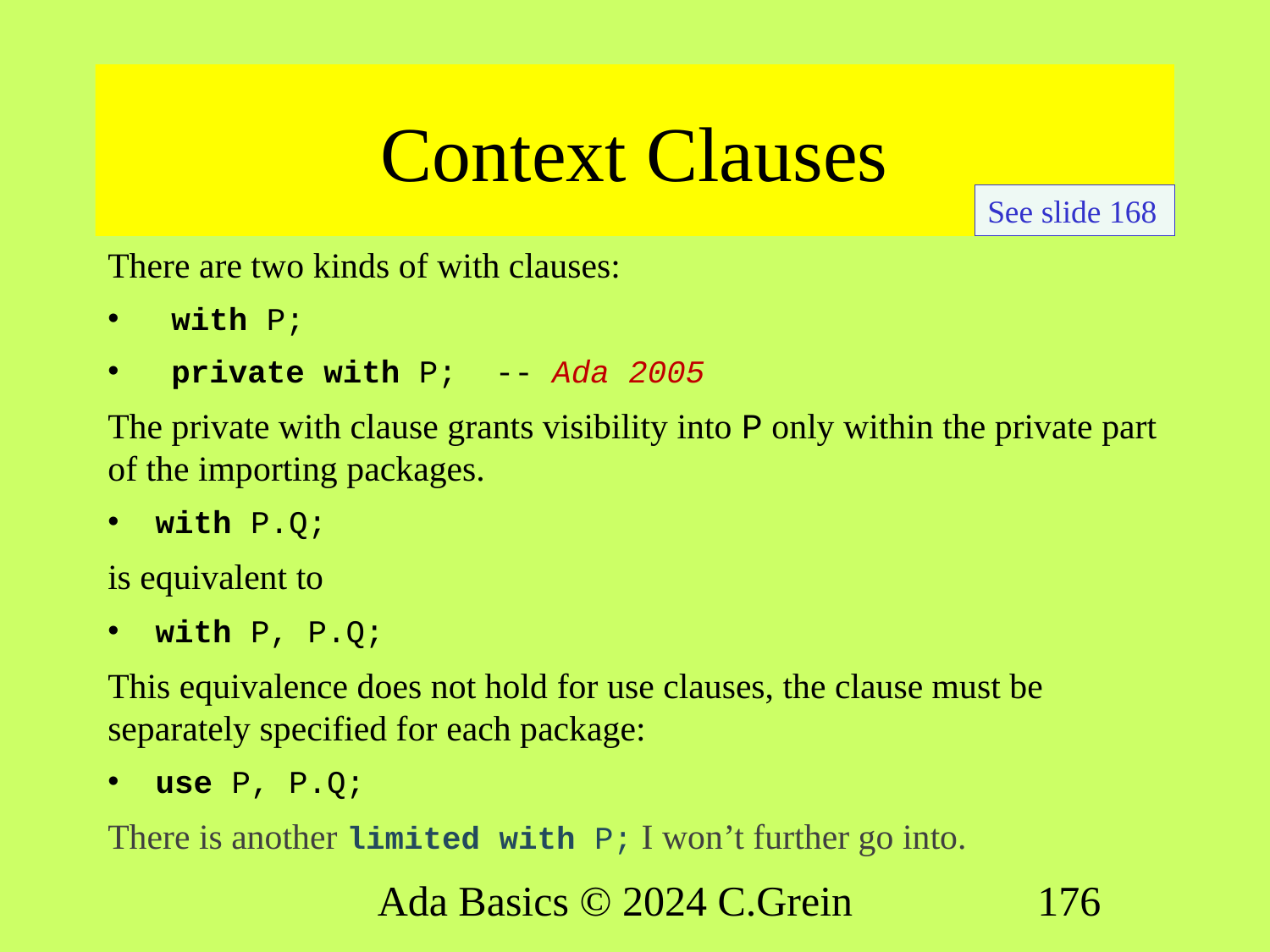

# Context Clauses
See slide 168
There are two kinds of with clauses:
with P;
private with P;  -- Ada 2005
The private with clause grants visibility into P only within the private part of the importing packages.
with P.Q;
is equivalent to
with P, P.Q;
This equivalence does not hold for use clauses, the clause must be separately specified for each package:
use P, P.Q;
There is another limited with P; I won’t further go into.
Ada Basics © 2024 C.Grein
176